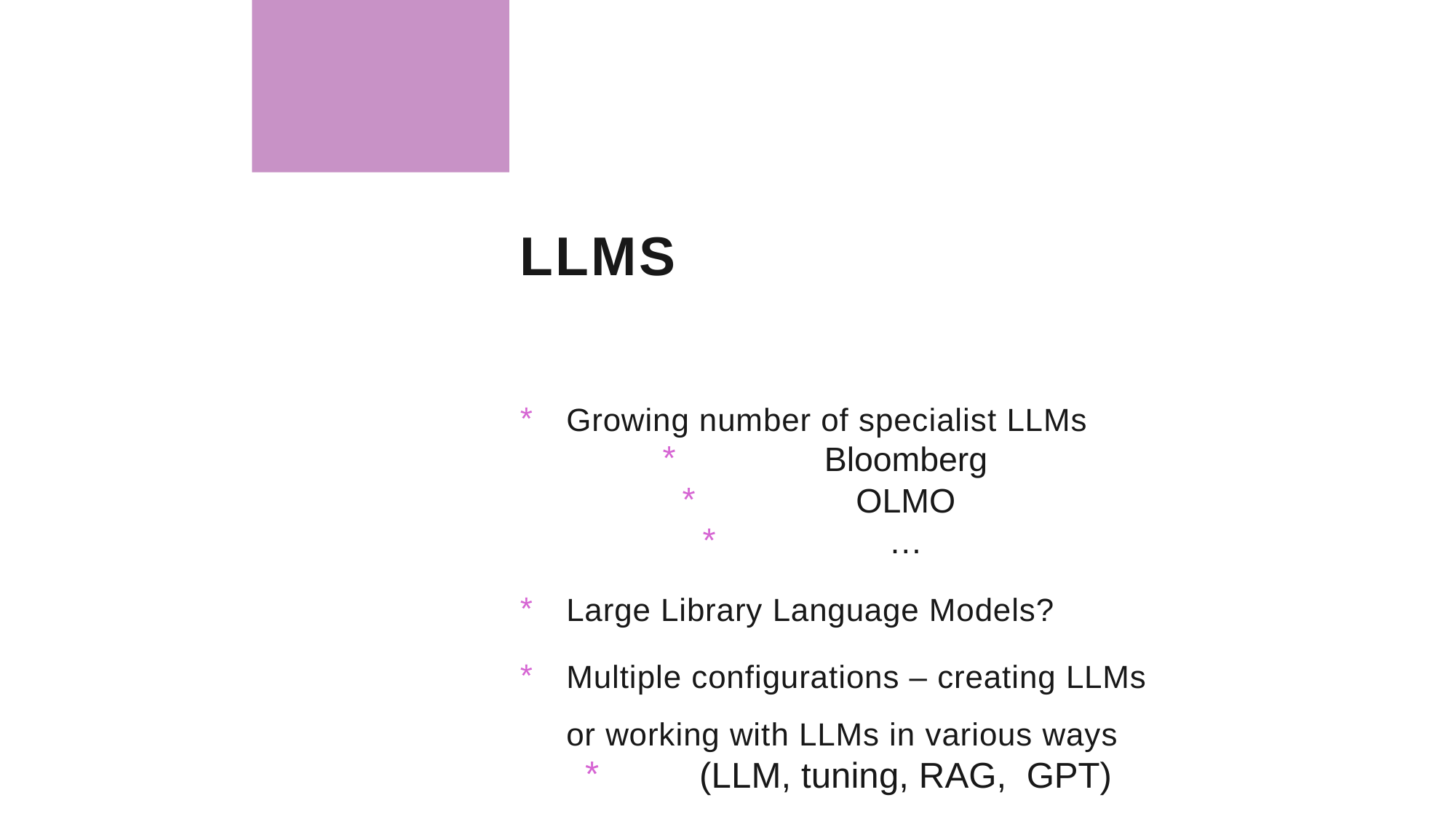

# LLMS
Growing number of specialist LLMs
Bloomberg
OLMO
…
Large Library Language Models?
Multiple configurations – creating LLMs or working with LLMs in various ways
(LLM, tuning, RAG,  GPT)